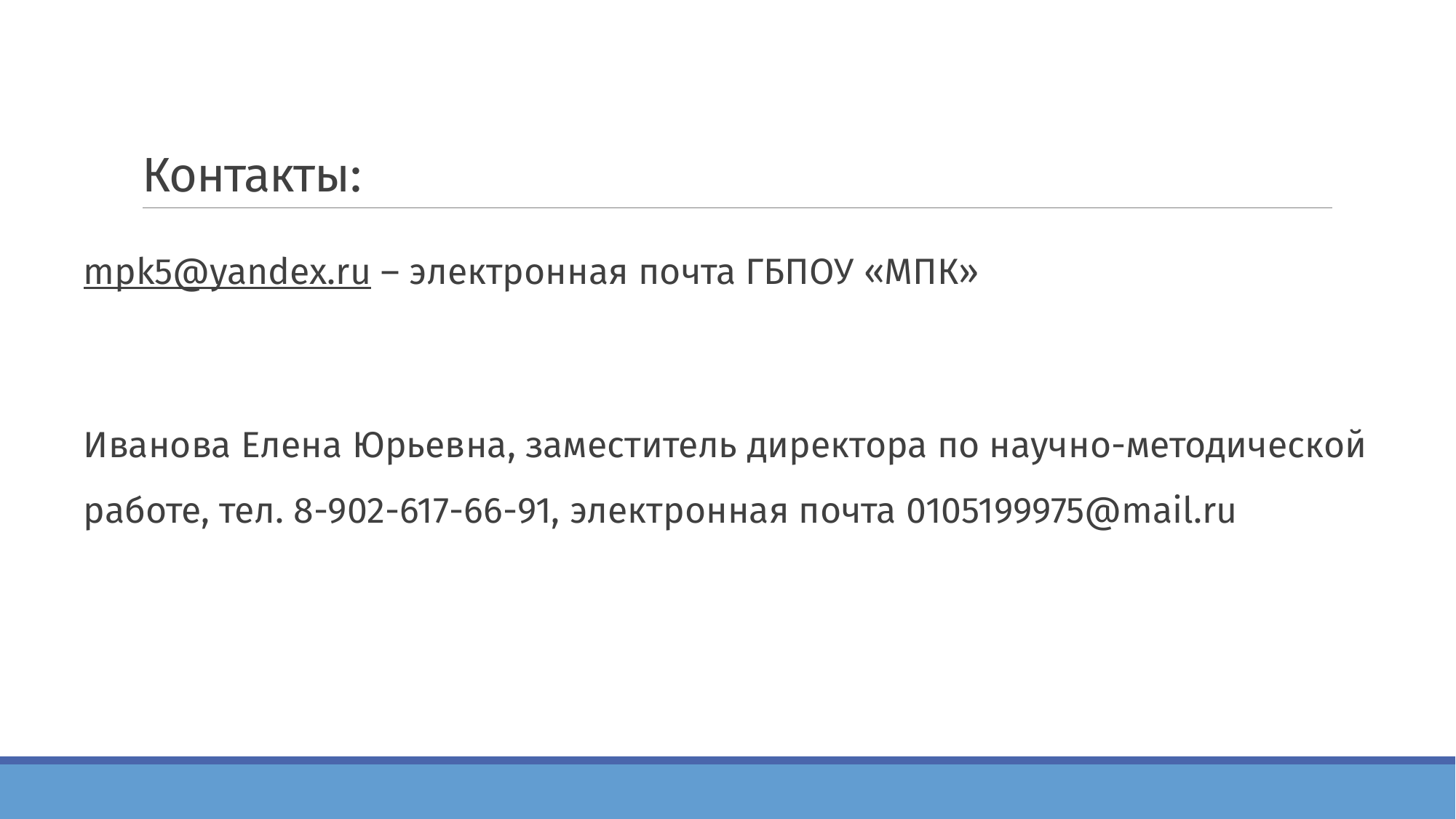

# Контакты:
mpk5@yandex.ru – электронная почта ГБПОУ «МПК»

Иванова Елена Юрьевна, заместитель директора по научно-методической работе, тел. 8-902-617-66-91, электронная почта 0105199975@mail.ru